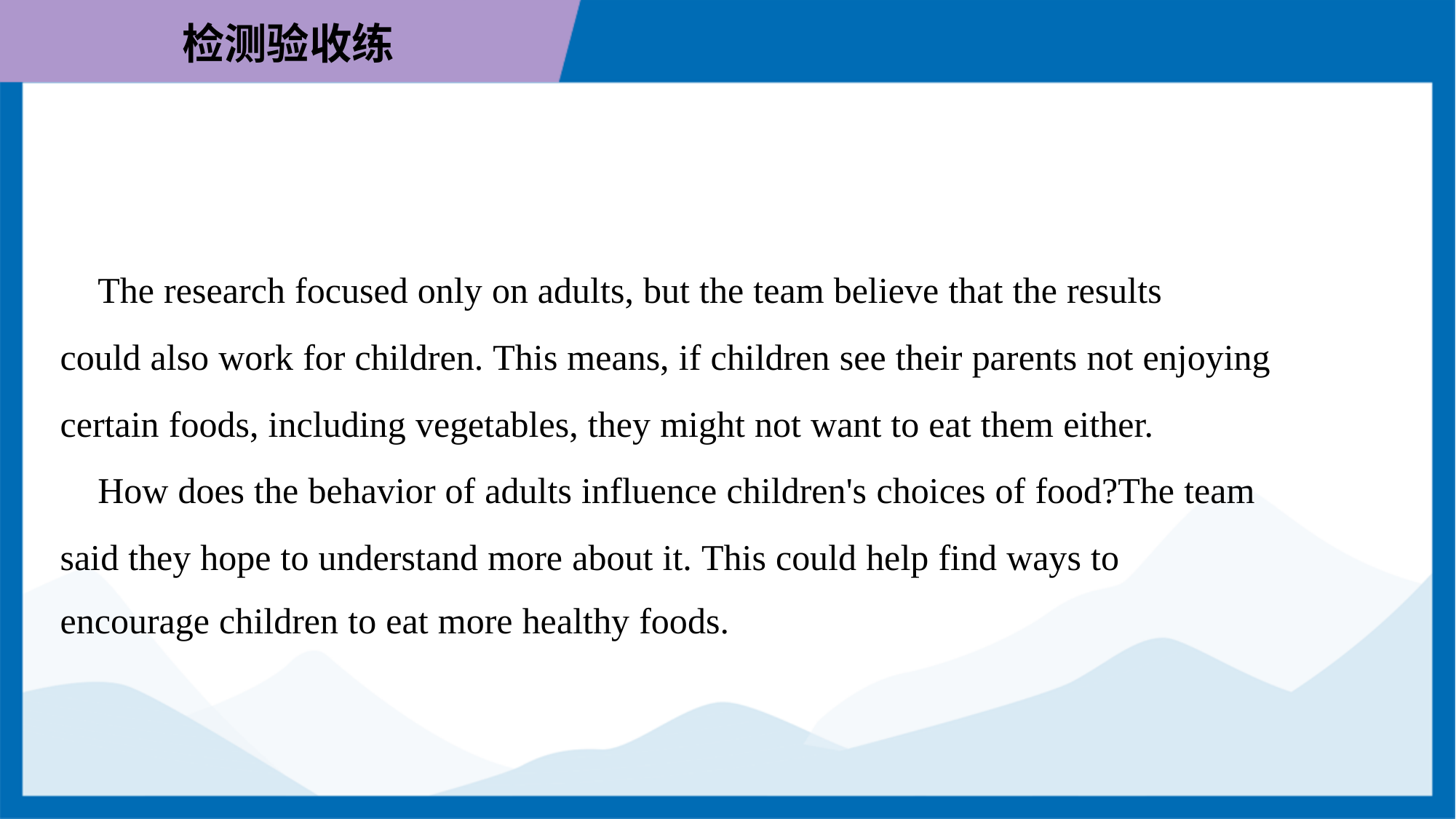

The research focused only on adults, but the team believe that the results
could also work for children. This means, if children see their parents not enjoying
certain foods, including vegetables, they might not want to eat them either.
    How does the behavior of adults influence children's choices of food?The team
said they hope to understand more about it. This could help find ways to
encourage children to eat more healthy foods.